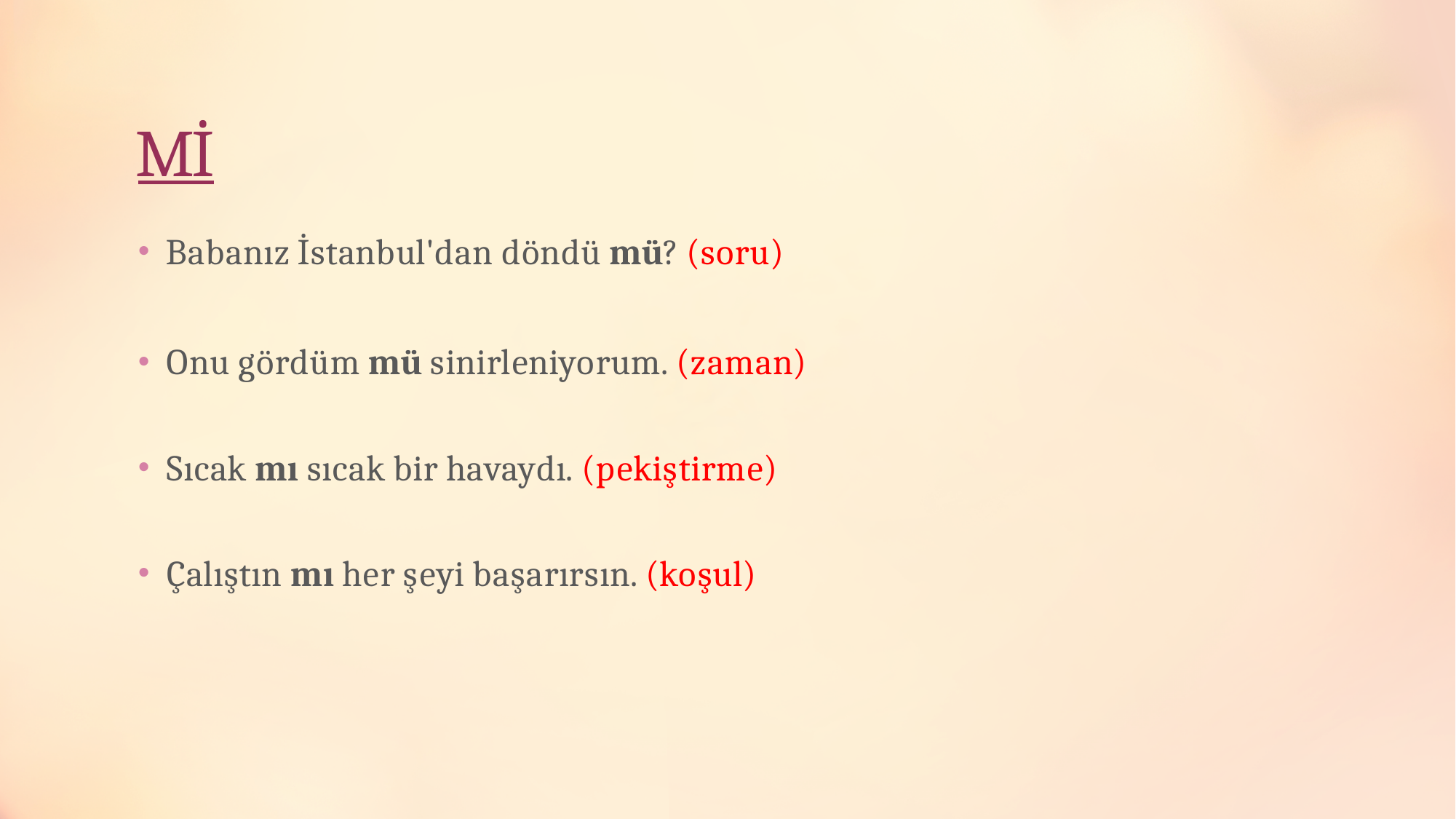

# Mİ
Babanız İstanbul'dan döndü mü? (soru)
Onu gördüm mü sinirleniyorum. (zaman)
Sıcak mı sıcak bir havaydı. (pekiştirme)
Çalıştın mı her şeyi başarırsın. (koşul)